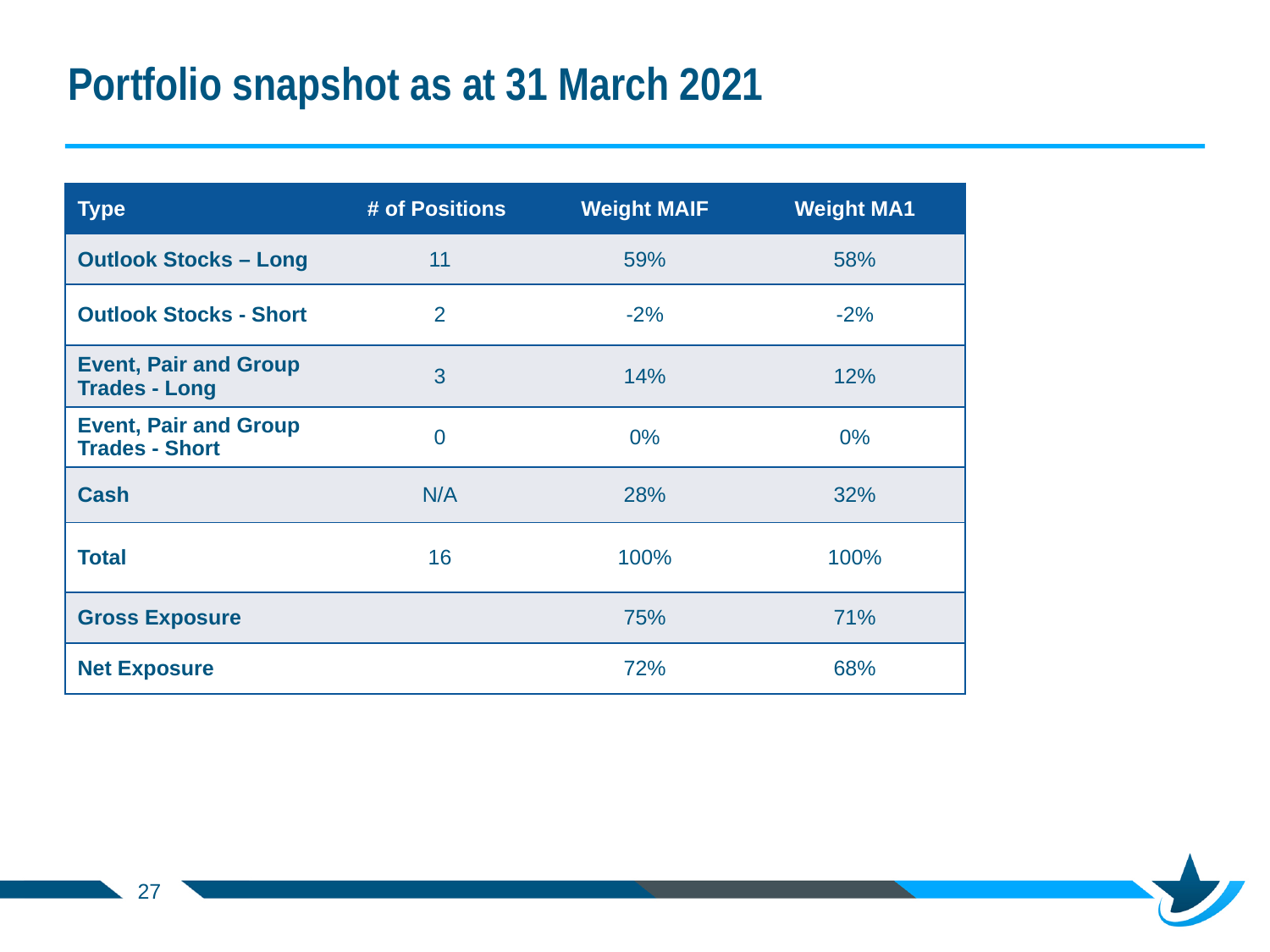

# Portfolio snapshot as at 31 March 2021
| Type | # of Positions | Weight MAIF | Weight MA1 |
| --- | --- | --- | --- |
| Outlook Stocks – Long | 11 | 59% | 58% |
| Outlook Stocks - Short | 2 | -2% | -2% |
| Event, Pair and Group Trades - Long | 3 | 14% | 12% |
| Event, Pair and Group Trades - Short | 0 | 0% | 0% |
| Cash | N/A | 28% | 32% |
| Total | 16 | 100% | 100% |
| Gross Exposure |  | 75% | 71% |
| Net Exposure |  | 72% | 68% |
27